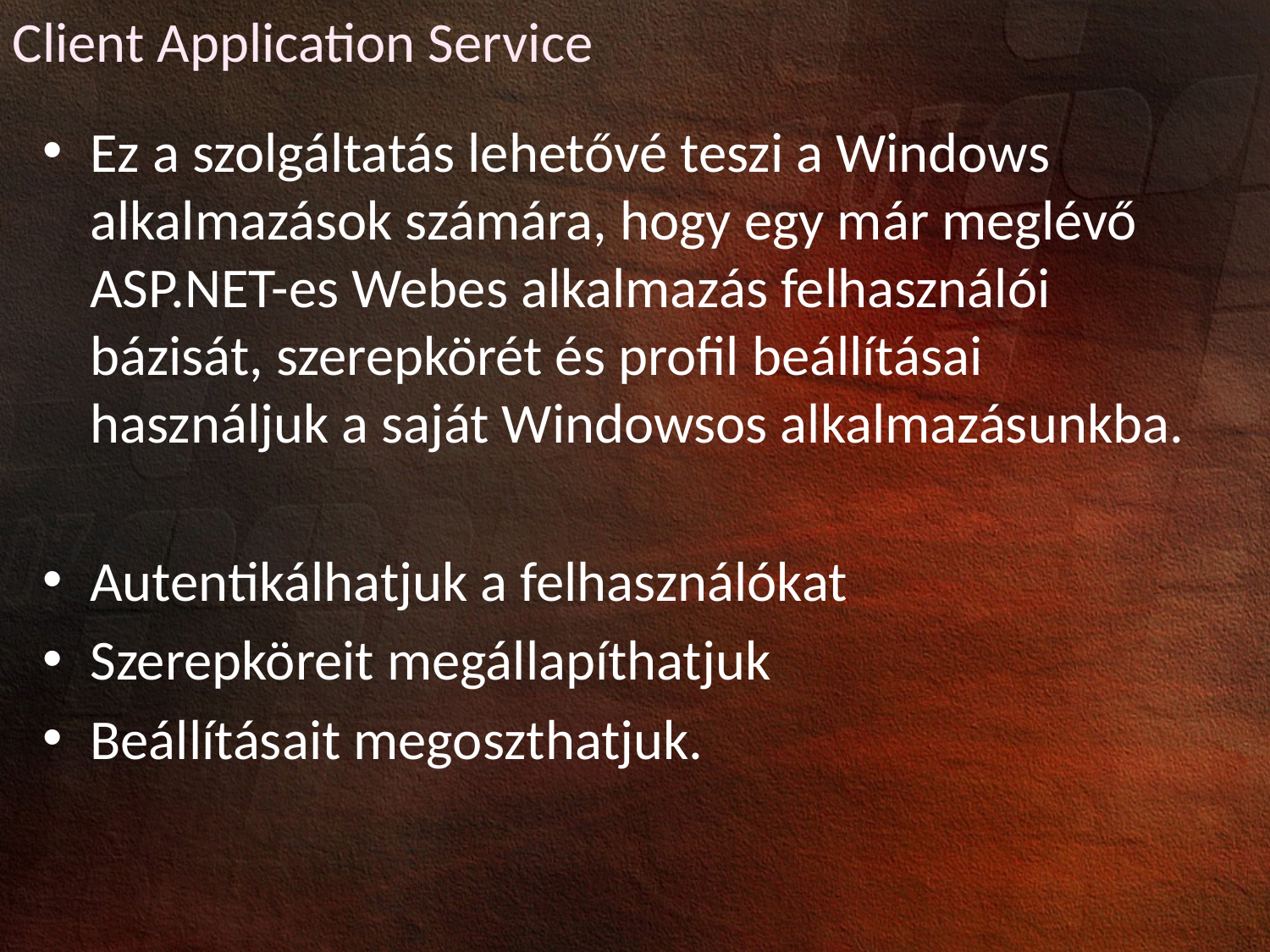

Client Application Service
Ez a szolgáltatás lehetővé teszi a Windows alkalmazások számára, hogy egy már meglévő ASP.NET-es Webes alkalmazás felhasználói bázisát, szerepkörét és profil beállításai  használjuk a saját Windowsos alkalmazásunkba.

Autentikálhatjuk a felhasználókat
Szerepköreit megállapíthatjuk
Beállításait megoszthatjuk.